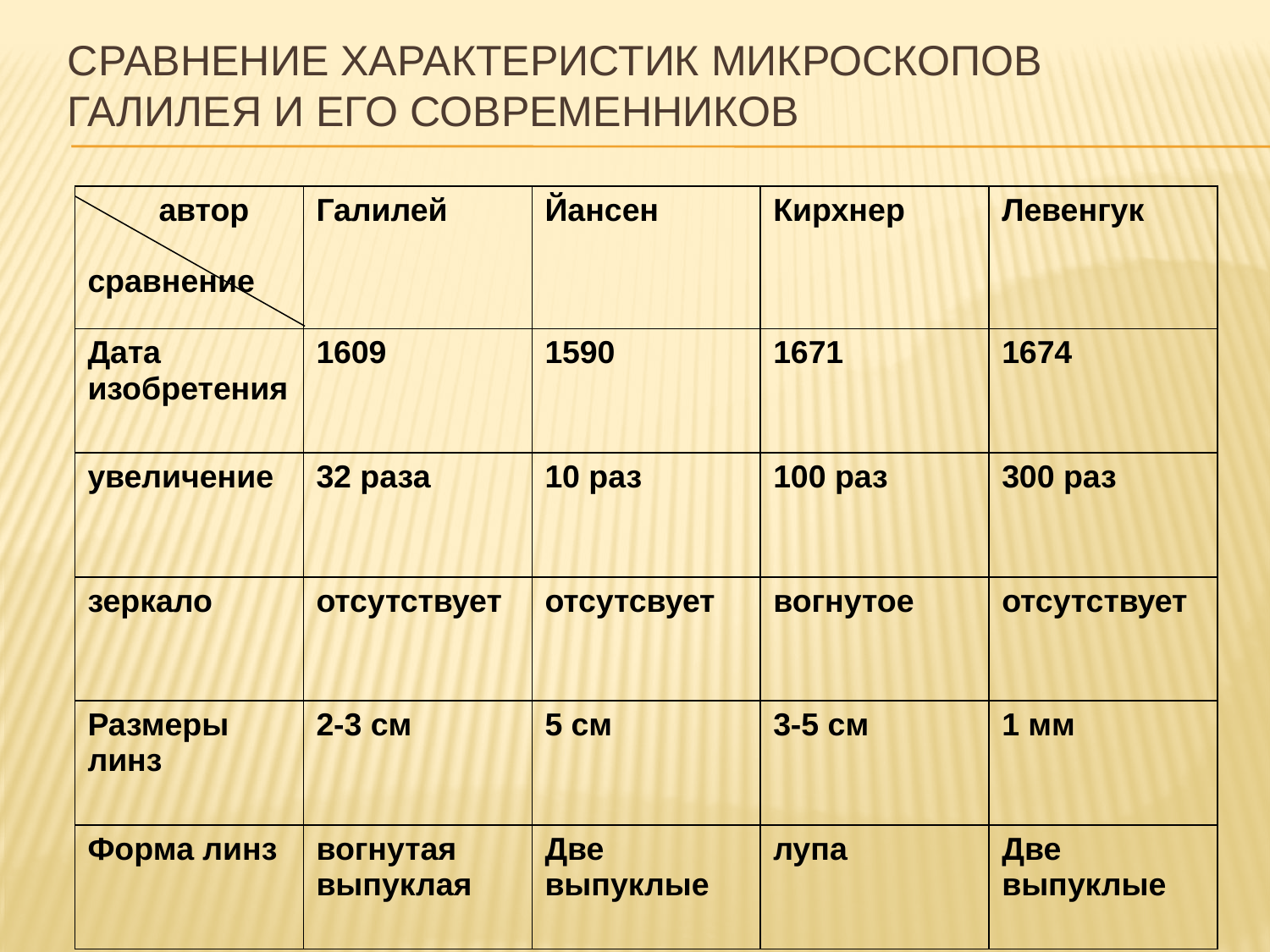

# Сравнение характеристик микроскопов Галилея и его современников
| автор сравнение | Галилей | Йансен | Кирхнер | Левенгук |
| --- | --- | --- | --- | --- |
| Дата изобретения | 1609 | 1590 | 1671 | 1674 |
| увеличение | 32 раза | 10 раз | 100 раз | 300 раз |
| зеркало | отсутствует | отсутсвует | вогнутое | отсутствует |
| Размеры линз | 2-3 см | 5 см | 3-5 см | 1 мм |
| Форма линз | вогнутая выпуклая | Две выпуклые | лупа | Две выпуклые |